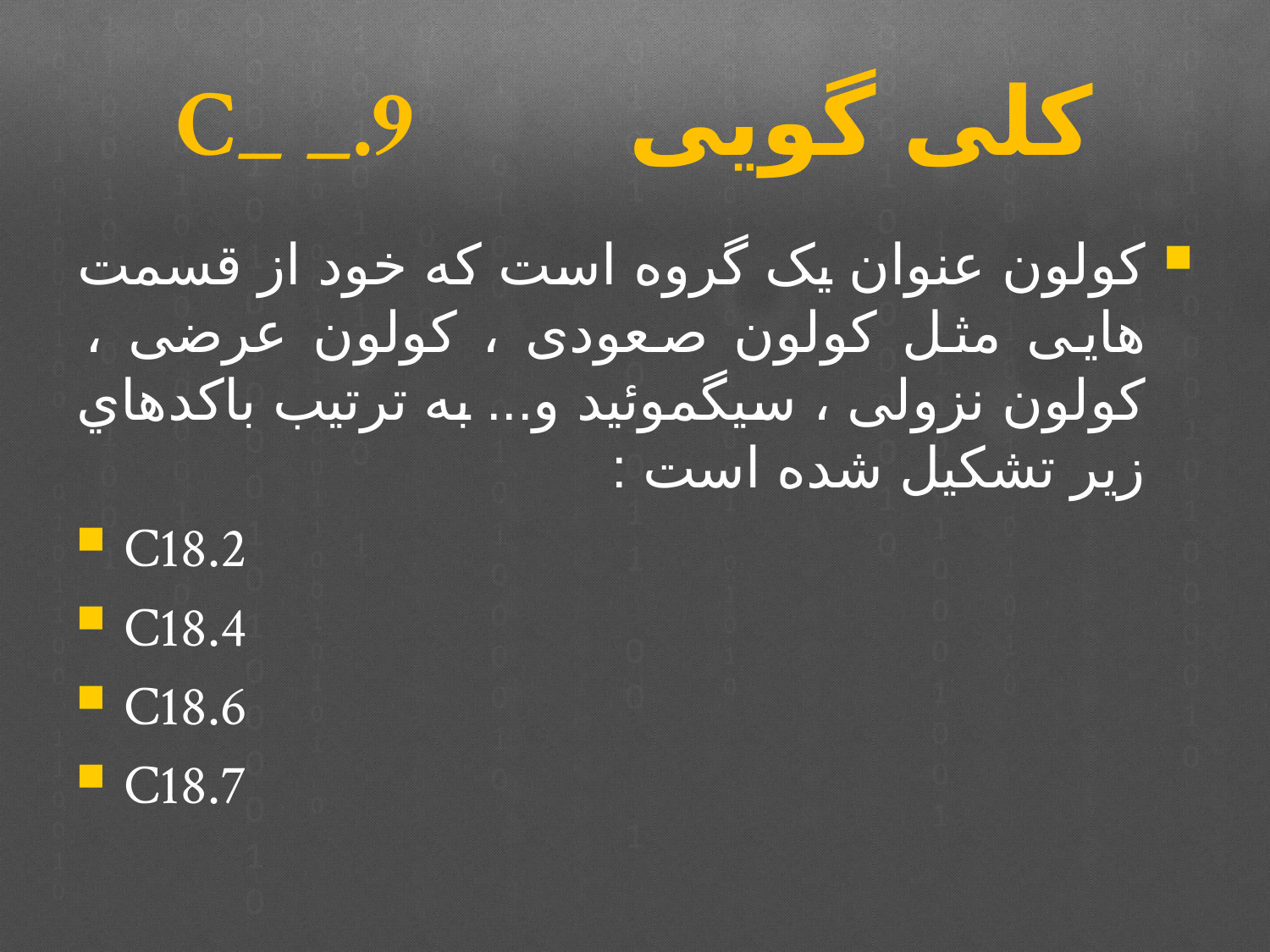

# C_ _.9           کلی گویی
کولون عنوان یک گروه است که خود از قسمت هایی مثل کولون صعودی ، کولون عرضی ، کولون نزولی ، سیگموئید و... به ترتيب باكدهاي زير تشکیل شده است :
C18.2
C18.4
C18.6
C18.7